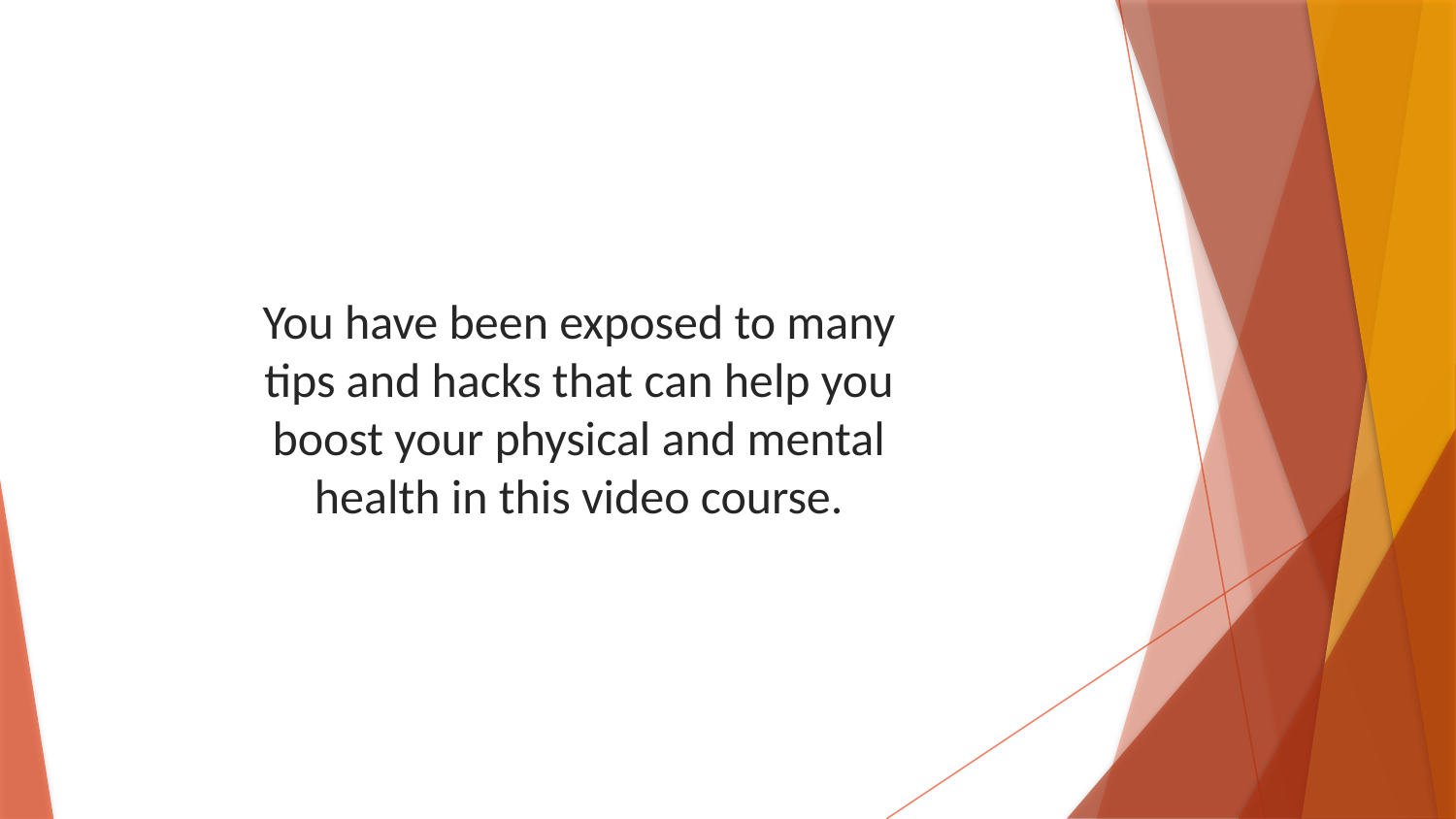

You have been exposed to many tips and hacks that can help you boost your physical and mental health in this video course.